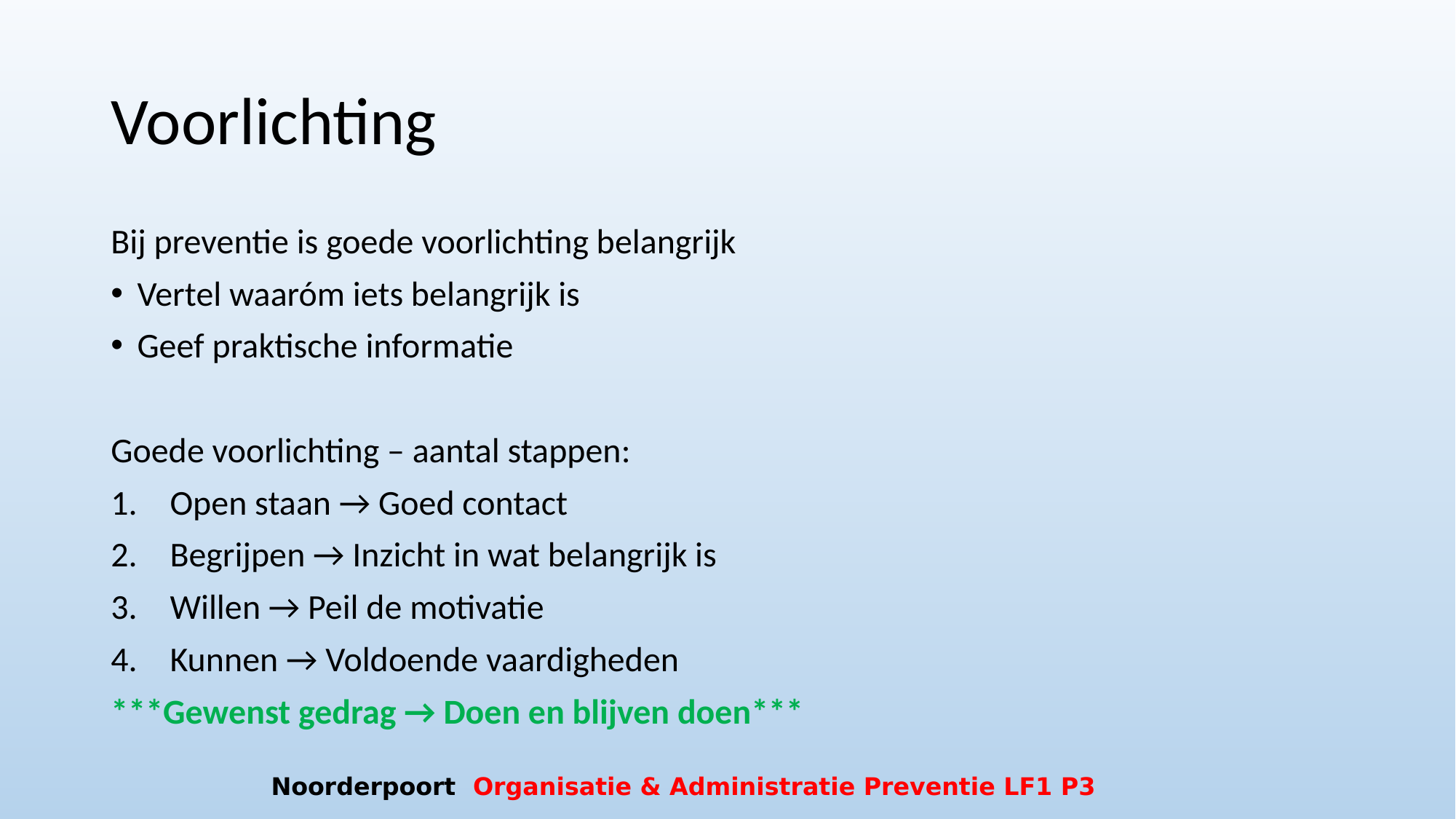

# Voorlichting
Bij preventie is goede voorlichting belangrijk
Vertel waaróm iets belangrijk is
Geef praktische informatie

Goede voorlichting – aantal stappen:
Open staan → Goed contact
Begrijpen → Inzicht in wat belangrijk is
Willen → Peil de motivatie
Kunnen → Voldoende vaardigheden
***Gewenst gedrag → Doen en blijven doen***
Noorderpoort  Organisatie & Administratie Preventie LF1 P3